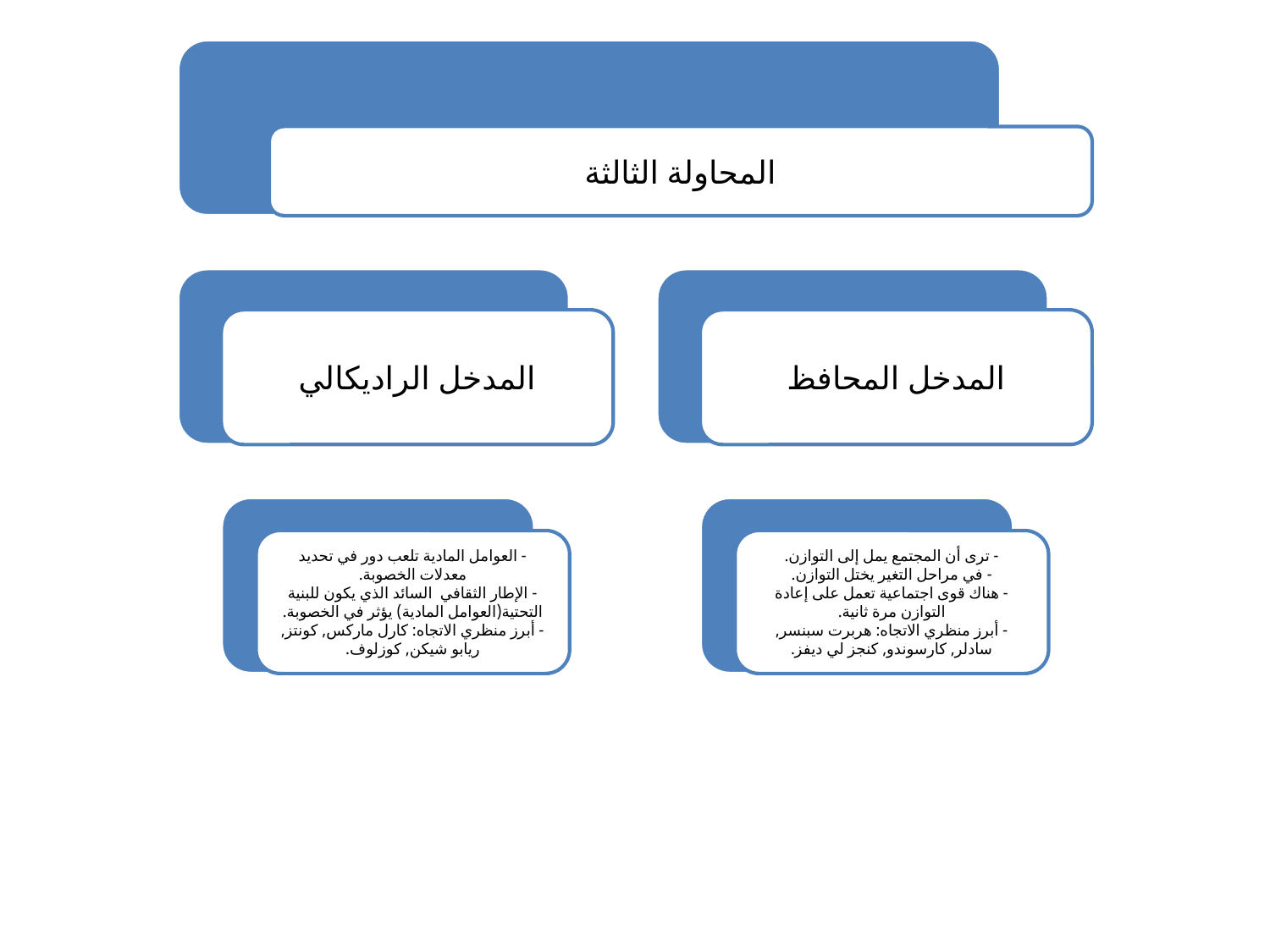

#
المحاولة الثالثة
المدخل الراديكالي
المدخل المحافظ
- ترى أن المجتمع يمل إلى التوازن.
- في مراحل التغير يختل التوازن.
- هناك قوى اجتماعية تعمل على إعادة التوازن مرة ثانية.